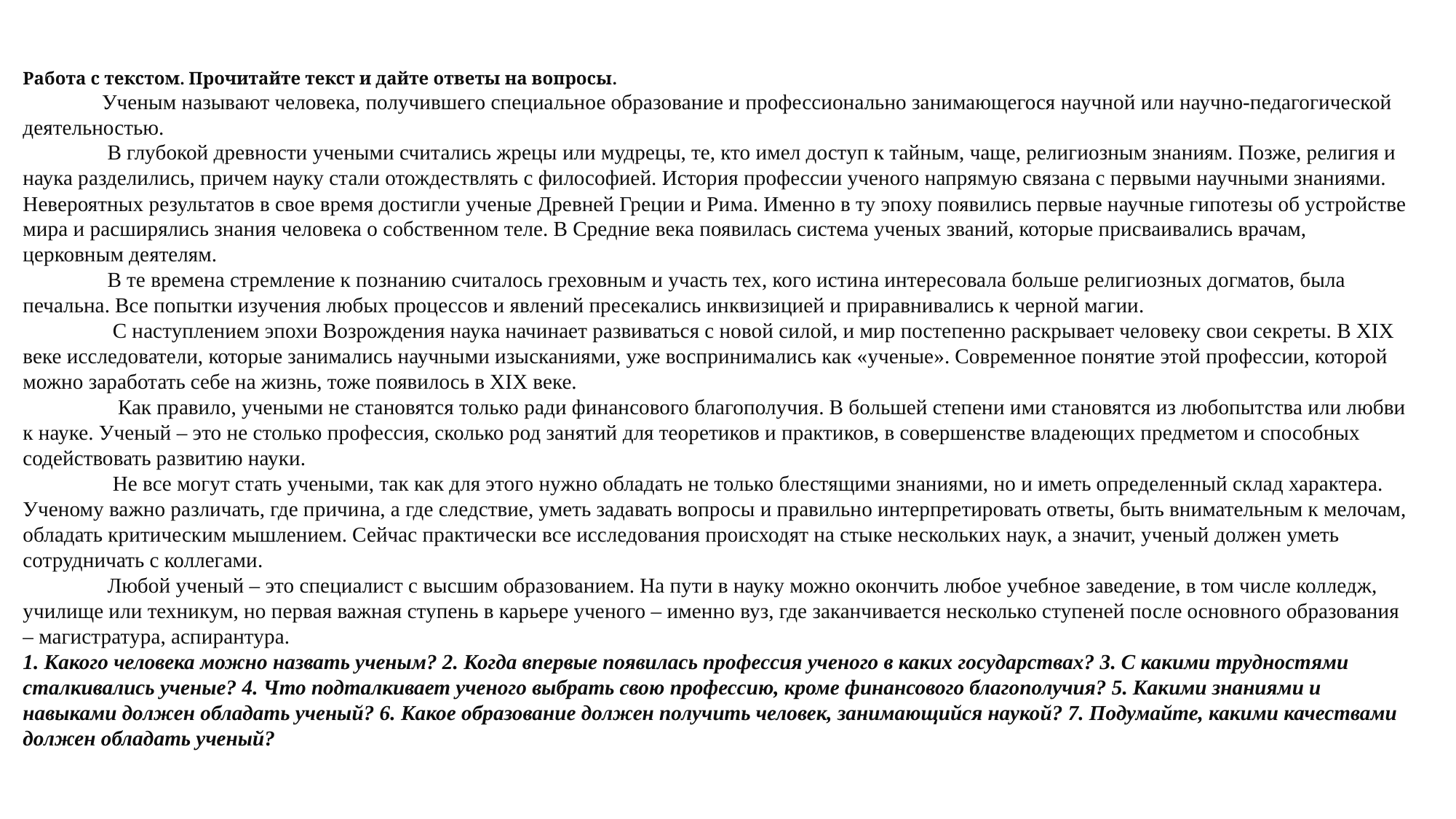

Работа с текстом. Прочитайте текст и дайте ответы на вопросы.
                Ученым называют человека, получившего специальное образование и профессионально занимающегося научной или научно-педагогической деятельностью.
                В глубокой древности учеными считались жрецы или мудрецы, те, кто имел доступ к тайным, чаще, религиозным знаниям. Позже, религия и наука разделились, причем науку стали отождествлять с философией. История профессии ученого напрямую связана с первыми научными знаниями. Невероятных результатов в свое время достигли ученые Древней Греции и Рима. Именно в ту эпоху появились первые научные гипотезы об устройстве мира и расширялись знания человека о собственном теле. В Средние века появилась система ученых званий, которые присваивались врачам, церковным деятелям.
                В те времена стремление к познанию считалось греховным и участь тех, кого истина интересовала больше религиозных догматов, была печальна. Все попытки изучения любых процессов и явлений пресекались инквизицией и приравнивались к черной магии.
                 С наступлением эпохи Возрождения наука начинает развиваться с новой силой, и мир постепенно раскрывает человеку свои секреты. В XIX веке исследователи, которые занимались научными изысканиями, уже воспринимались как «ученые». Современное понятие этой профессии, которой можно заработать себе на жизнь, тоже появилось в XIX веке.
                  Как правило, учеными не становятся только ради финансового благополучия. В большей степени ими становятся из любопытства или любви к науке. Ученый – это не столько профессия, сколько род занятий для теоретиков и практиков, в совершенстве владеющих предметом и способных содействовать развитию науки.
                 Не все могут стать учеными, так как для этого нужно обладать не только блестящими знаниями, но и иметь определенный склад характера. Ученому важно различать, где причина, а где следствие, уметь задавать вопросы и правильно интерпретировать ответы, быть внимательным к мелочам, обладать критическим мышлением. Сейчас практически все исследования происходят на стыке нескольких наук, а значит, ученый должен уметь сотрудничать с коллегами.
                Любой ученый – это специалист с высшим образованием. На пути в науку можно окончить любое учебное заведение, в том числе колледж, училище или техникум, но первая важная ступень в карьере ученого – именно вуз, где заканчивается несколько ступеней после основного образования – магистратура, аспирантура.
1. Какого человека можно назвать ученым? 2. Когда впервые появилась профессия ученого в каких государствах? 3. С какими трудностями сталкивались ученые? 4. Что подталкивает ученого выбрать свою профессию, кроме финансового благополучия? 5. Какими знаниями и навыками должен обладать ученый? 6. Какое образование должен получить человек, занимающийся наукой? 7. Подумайте, какими качествами должен обладать ученый?